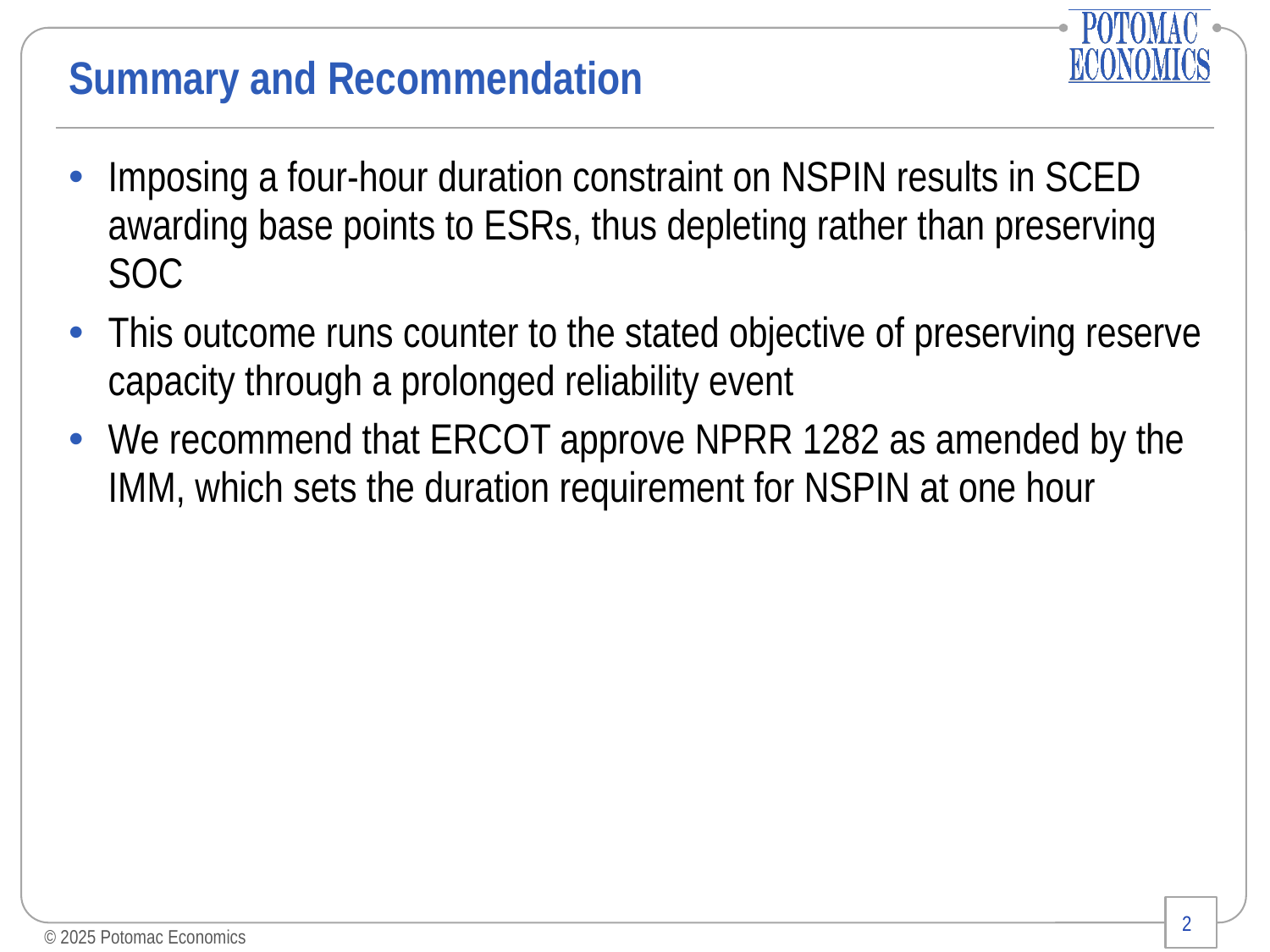

# Summary and Recommendation
Imposing a four-hour duration constraint on NSPIN results in SCED awarding base points to ESRs, thus depleting rather than preserving SOC
This outcome runs counter to the stated objective of preserving reserve capacity through a prolonged reliability event
We recommend that ERCOT approve NPRR 1282 as amended by the IMM, which sets the duration requirement for NSPIN at one hour